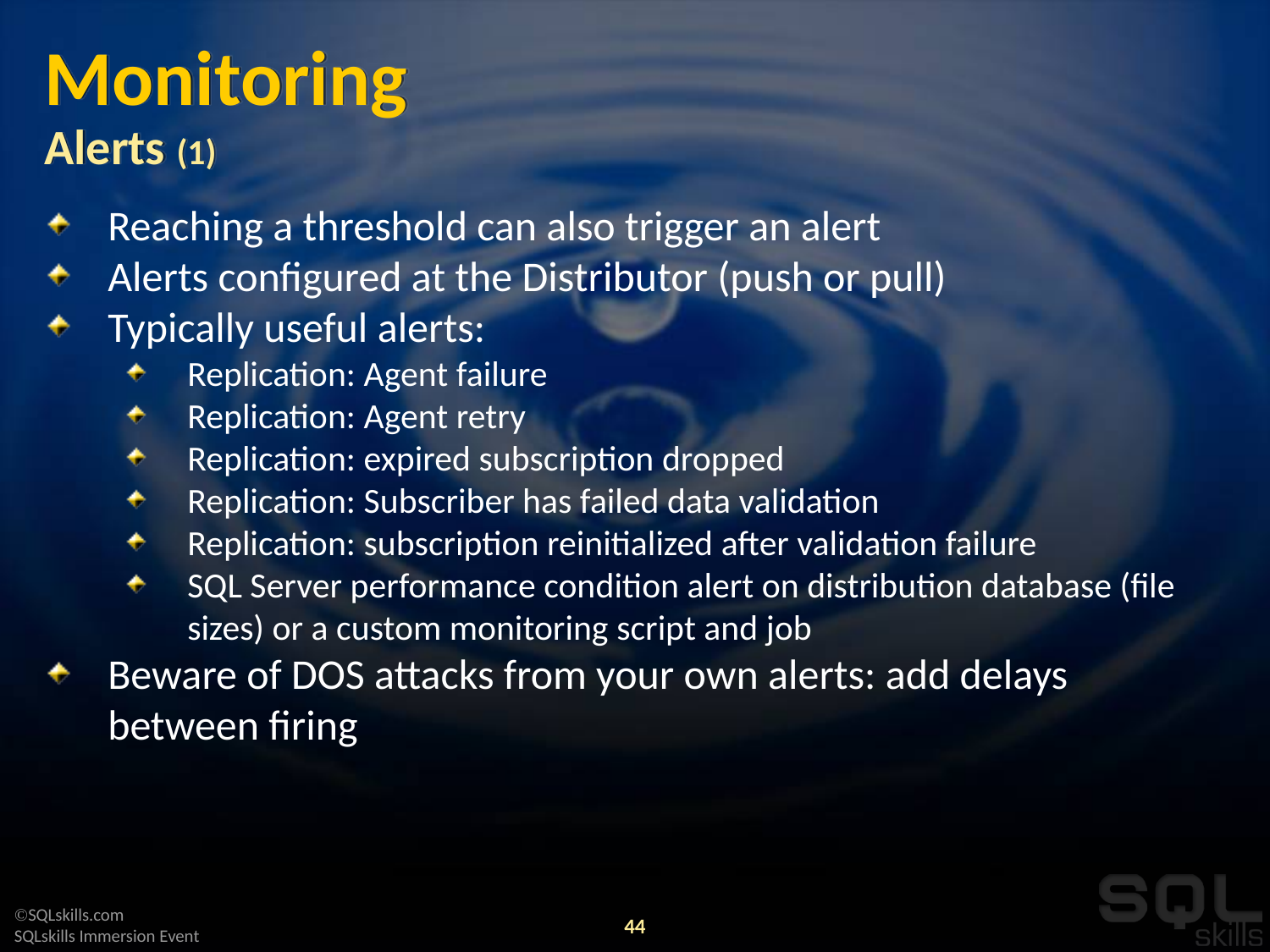

# Monitoring Alerts (1)
Reaching a threshold can also trigger an alert
Alerts configured at the Distributor (push or pull)
Typically useful alerts:
Replication: Agent failure
Replication: Agent retry
Replication: expired subscription dropped
Replication: Subscriber has failed data validation
Replication: subscription reinitialized after validation failure
SQL Server performance condition alert on distribution database (file sizes) or a custom monitoring script and job
Beware of DOS attacks from your own alerts: add delays between firing
44